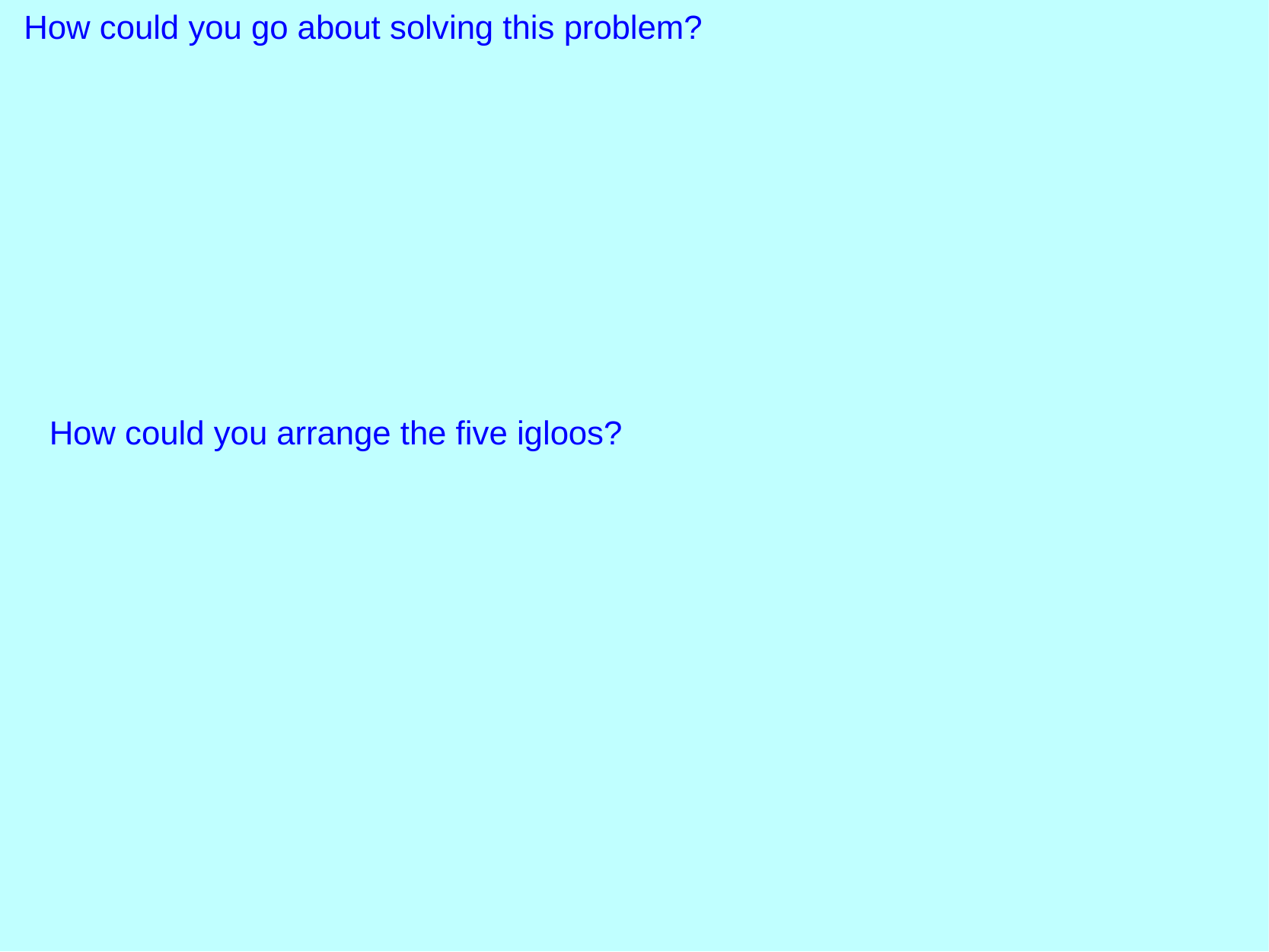

How could you go about solving this problem?
How could you arrange the five igloos?